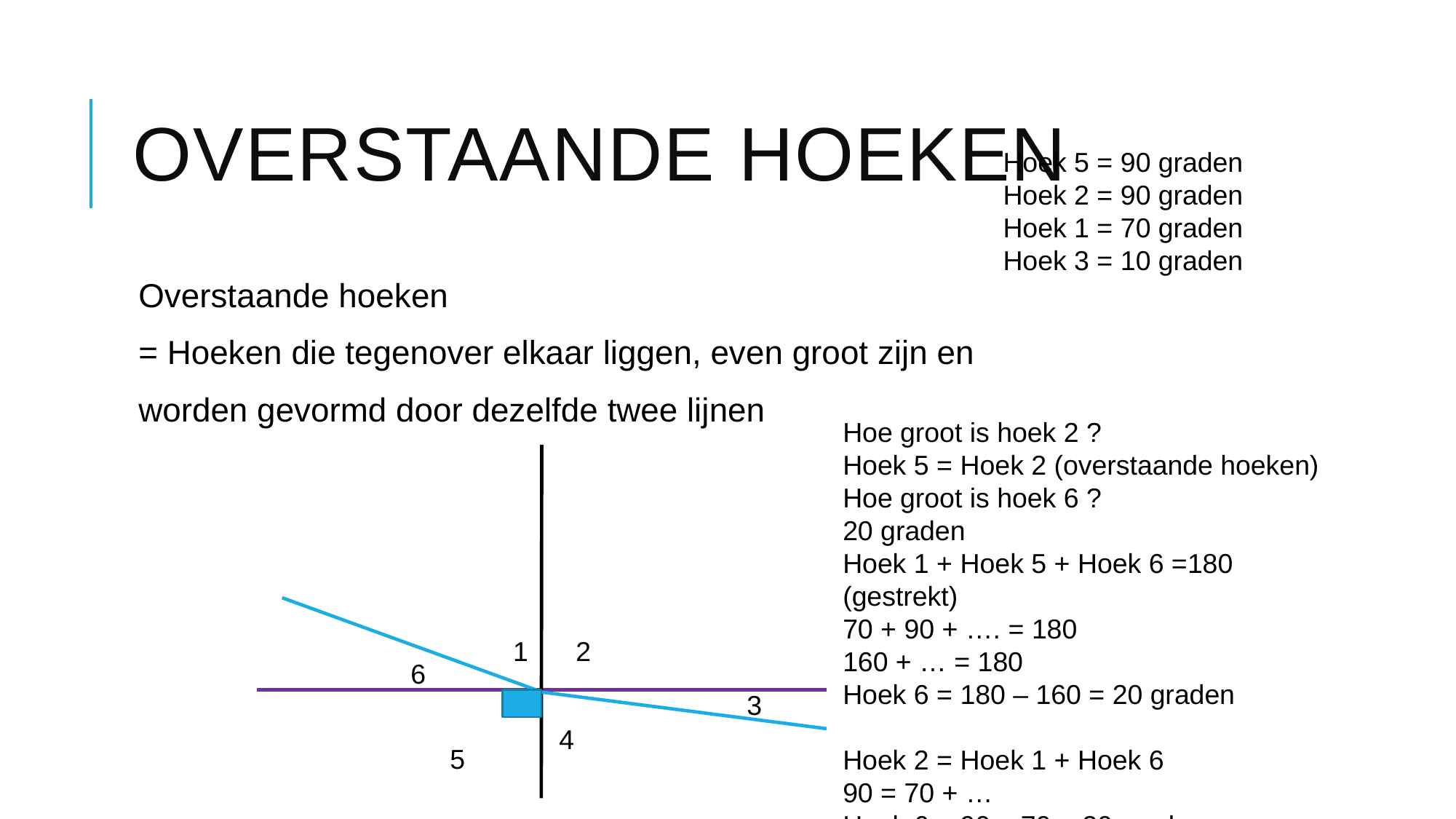

# Overstaande hoeken
Hoek 5 = 90 graden
Hoek 2 = 90 graden
Hoek 1 = 70 graden
Hoek 3 = 10 graden
Overstaande hoeken
= Hoeken die tegenover elkaar liggen, even groot zijn en
worden gevormd door dezelfde twee lijnen
Hoe groot is hoek 2 ?
Hoek 5 = Hoek 2 (overstaande hoeken)
Hoe groot is hoek 6 ?
20 graden
Hoek 1 + Hoek 5 + Hoek 6 =180 (gestrekt)
70 + 90 + …. = 180
160 + … = 180
Hoek 6 = 180 – 160 = 20 graden

Hoek 2 = Hoek 1 + Hoek 6
90 = 70 + …
Hoek 6 = 90 – 70 = 20 graden
1
2
6
3

4
5